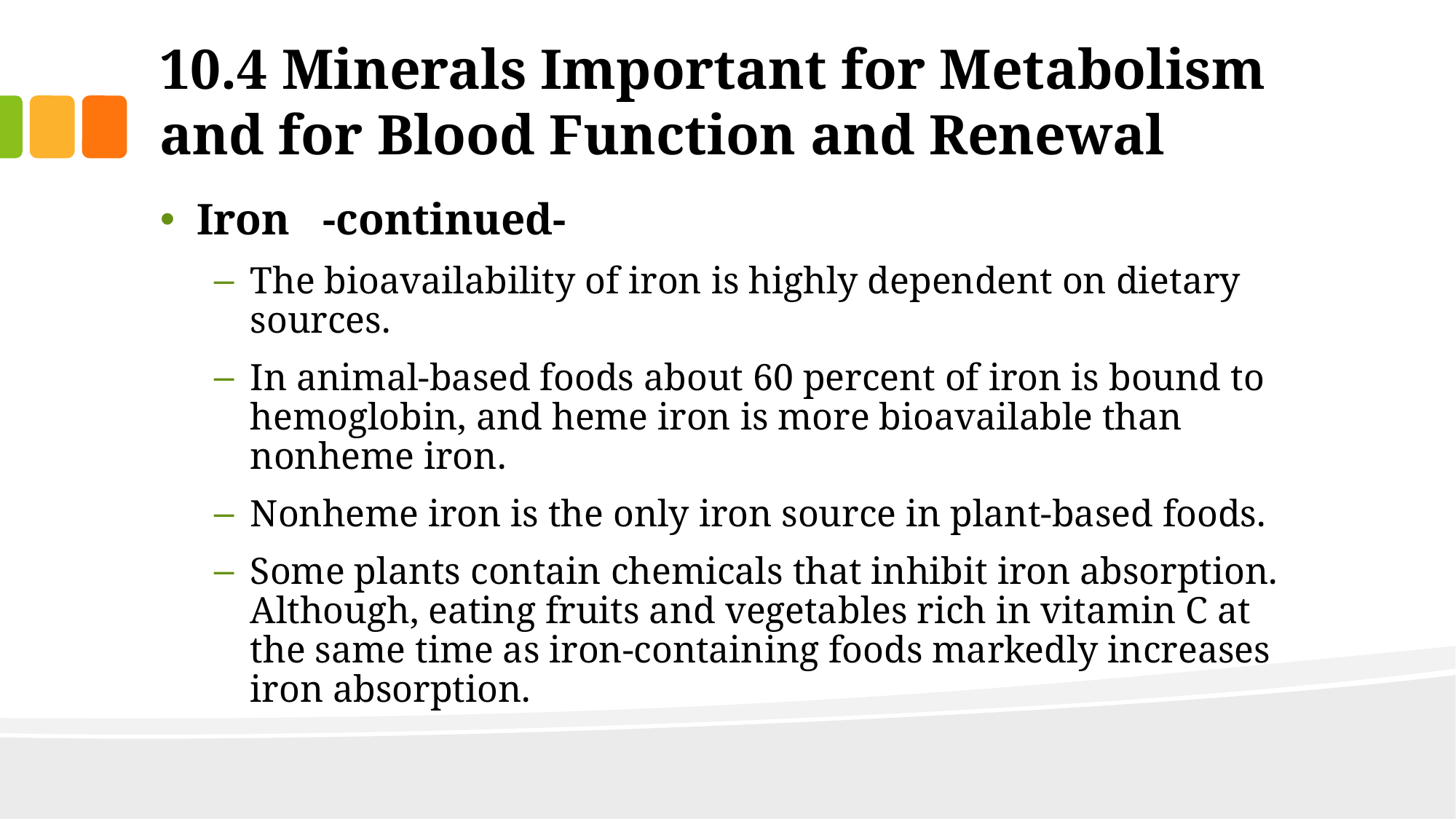

# 10.4 Minerals Important for Metabolism and for Blood Function and Renewal
Iron   -continued-
The bioavailability of iron is highly dependent on dietary sources.
In animal-based foods about 60 percent of iron is bound to hemoglobin, and heme iron is more bioavailable than nonheme iron.
Nonheme iron is the only iron source in plant-based foods.
Some plants contain chemicals that inhibit iron absorption. Although, eating fruits and vegetables rich in vitamin C at the same time as iron-containing foods markedly increases iron absorption.